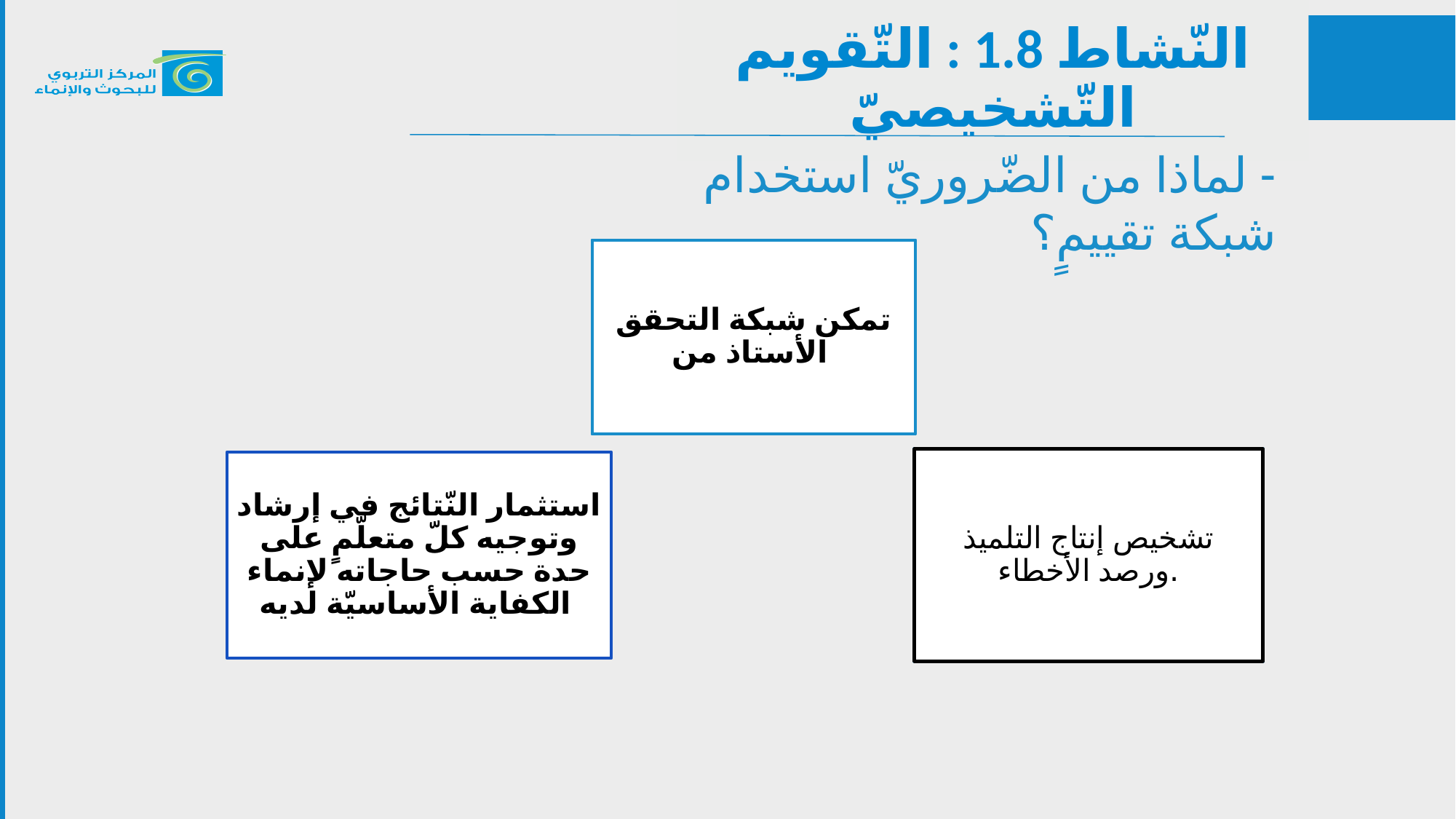

النّشاط 1.8 : التّقويم التّشخيصيّ
- لماذا من الضّروريّ استخدام شبكة تقييمٍ؟
استثمار النّتائج في إرشاد وتوجيه كلّ متعلّمٍ على حدة حسب حاجاته لإنماء الكفاية الأساسيّة لديه

تمكن شبكة التحقق الأستاذ من

تشخيص إنتاج التلميذ ورصد الأخطاء.